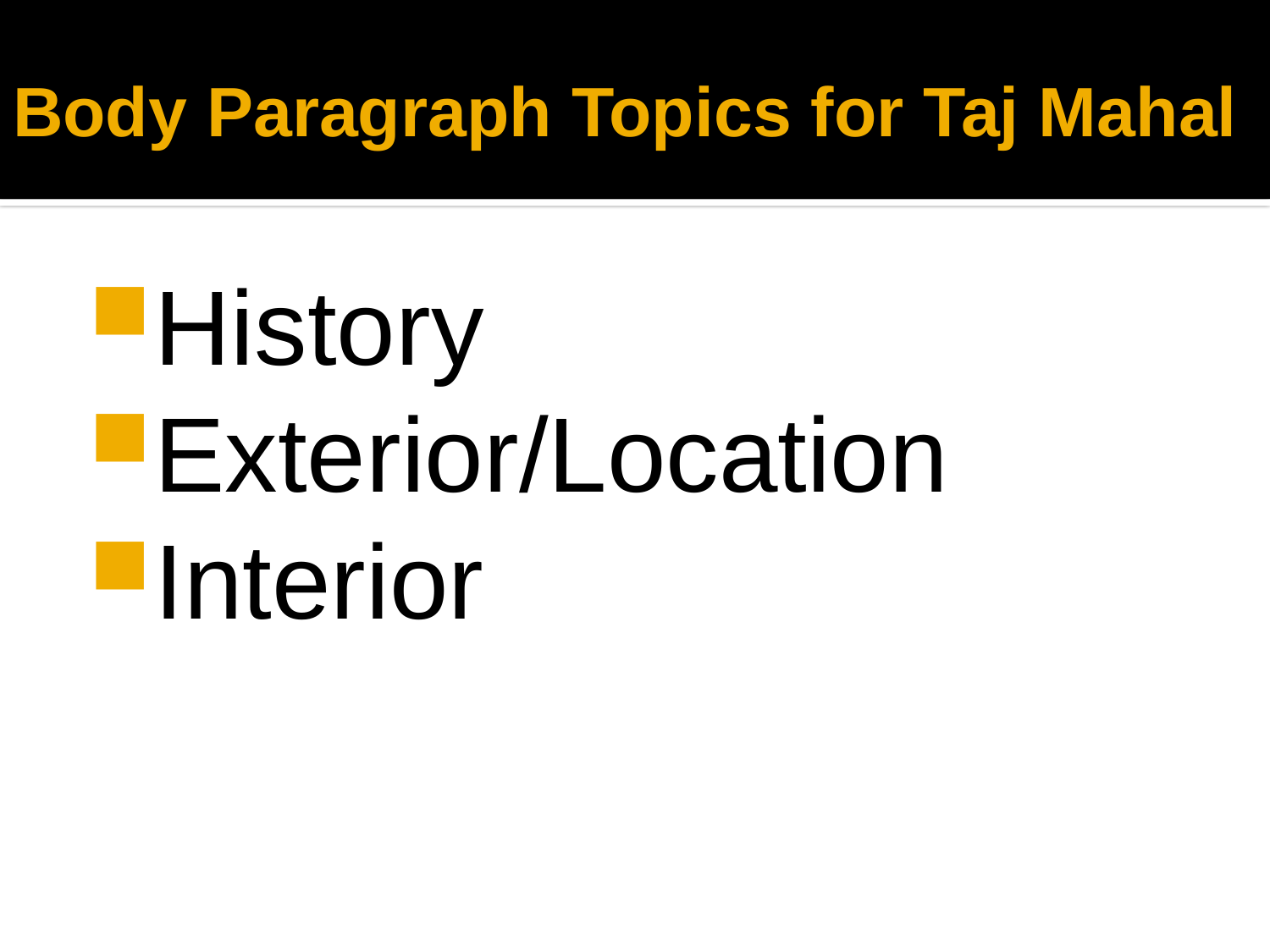

# Body Paragraph Topics for Taj Mahal
History
Exterior/Location
Interior